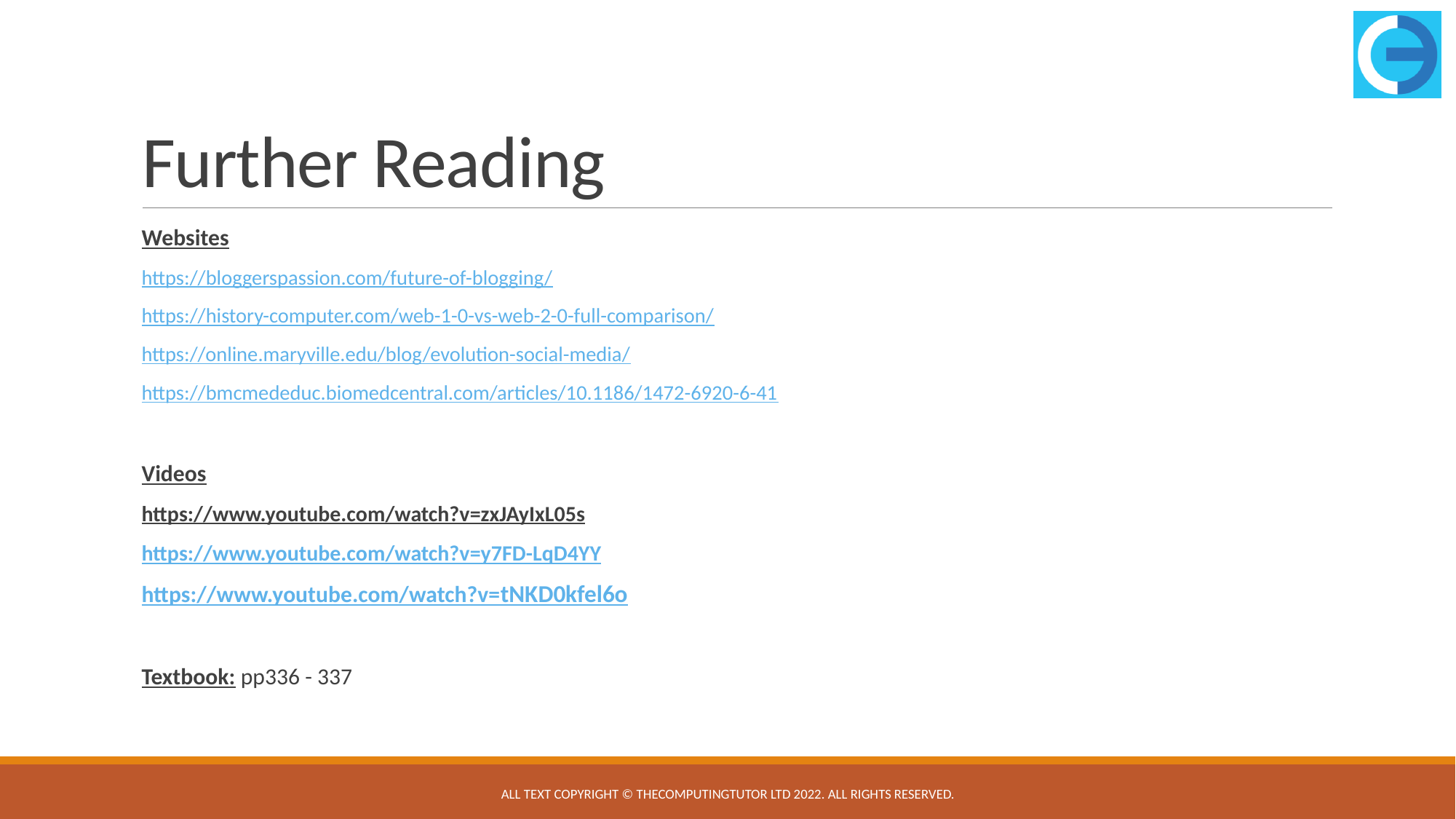

# Further Reading
Websites
https://bloggerspassion.com/future-of-blogging/
https://history-computer.com/web-1-0-vs-web-2-0-full-comparison/
https://online.maryville.edu/blog/evolution-social-media/
https://bmcmededuc.biomedcentral.com/articles/10.1186/1472-6920-6-41

Videos
https://www.youtube.com/watch?v=zxJAyIxL05s
https://www.youtube.com/watch?v=y7FD-LqD4YY
https://www.youtube.com/watch?v=tNKD0kfel6o

Textbook: pp336 - 337
All text copyright © TheComputingTutor Ltd 2022. All rights Reserved.